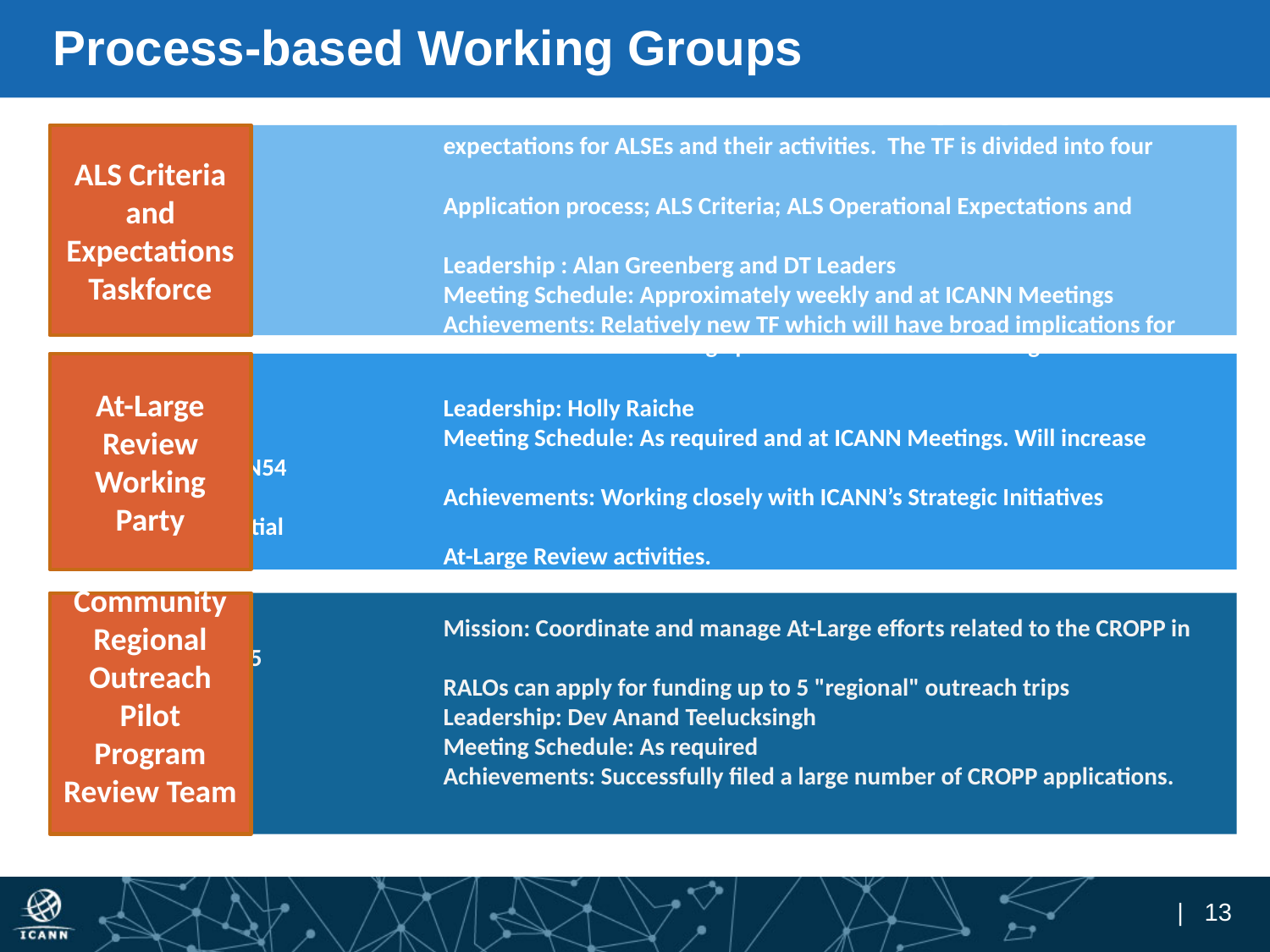

# Process-based Working Groups
			Mission: Makes recommendations to the ALA regarding the criteria and
			expectations for ALSEs and their activities.  The TF is divided into four design teams:
			Application process; ALS Criteria; ALS Operational Expectations and Individuals
			Leadership : Alan Greenberg and DT Leaders
			Meeting Schedule: Approximately weekly and at ICANN Meetings
			Achievements: Relatively new TF which will have broad implications for ALSes and individuals
ALS Criteria and Expectations Taskforce
			Mission:  Leads the At-Large process for the formal At-Large Review 2015-2019
			Leadership: Holly Raiche
			Meeting Schedule: As required and at ICANN Meetings. Will increase activity post-ICANN54
			Achievements: Working closely with ICANN’s Strategic Initiatives Department on initial
			At-Large Review activities.

At-Large Review Working Party

			Mission: Coordinate and manage At-Large efforts related to the CROPP in which each of the 5
			RALOs can apply for funding up to 5 "regional" outreach trips
			Leadership: Dev Anand Teelucksingh
			Meeting Schedule: As required
			Achievements: Successfully filed a large number of CROPP applications.

Community Regional Outreach Pilot Program Review Team